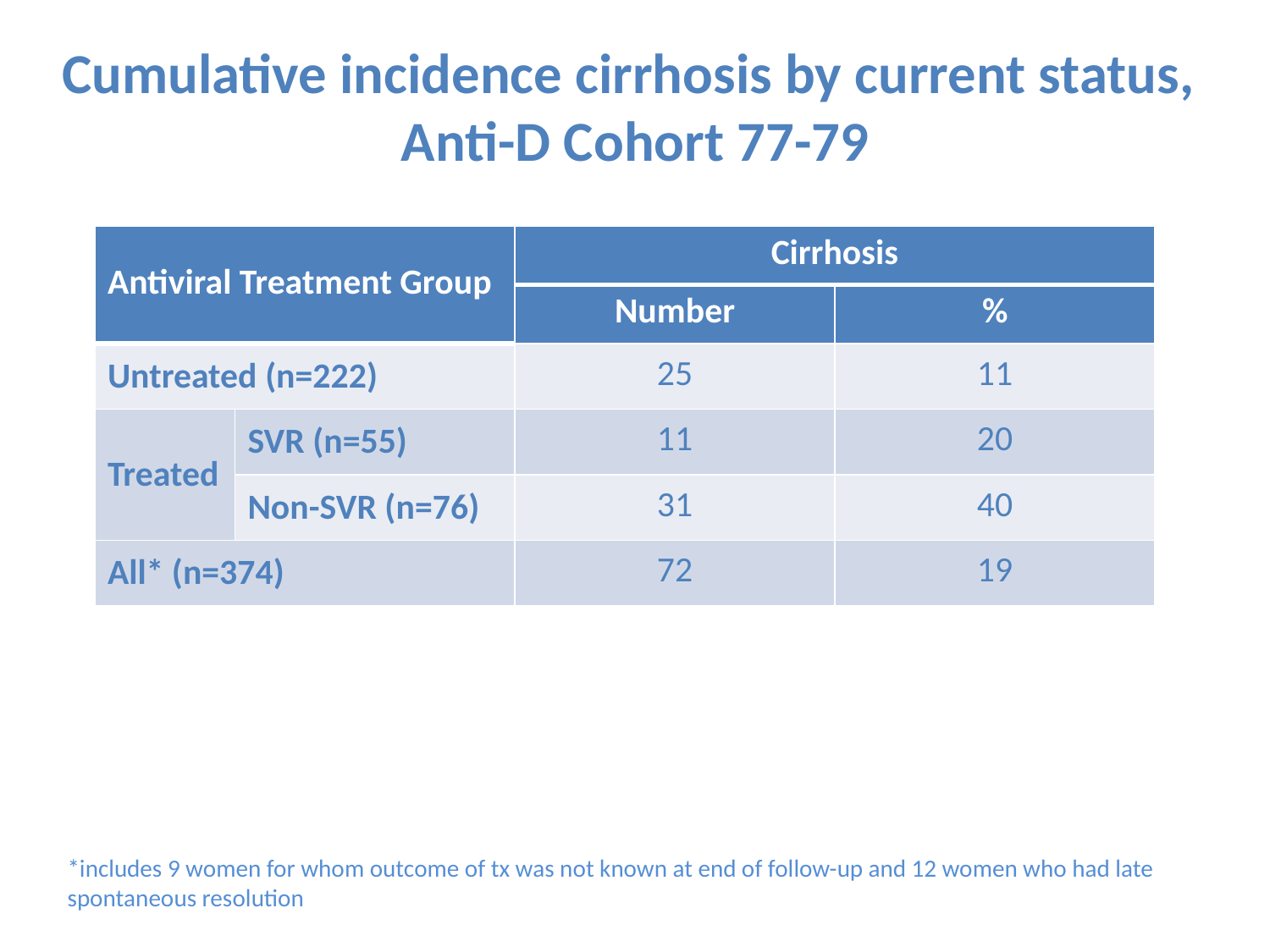

Cumulative incidence cirrhosis by current status,
Anti-D Cohort 77-79
| Antiviral Treatment Group |  | Cirrhosis |  |
| --- | --- | --- | --- |
|  |  | Number | % |
| Untreated (n=222) |  | 25 | 11 |
| Treated | SVR (n=55) | 11 | 20 |
|  | Non-SVR (n=76) | 31 | 40 |
| All\* (n=374) |  | 72 | 19 |
*includes 9 women for whom outcome of tx was not known at end of follow-up and 12 women who had late spontaneous resolution